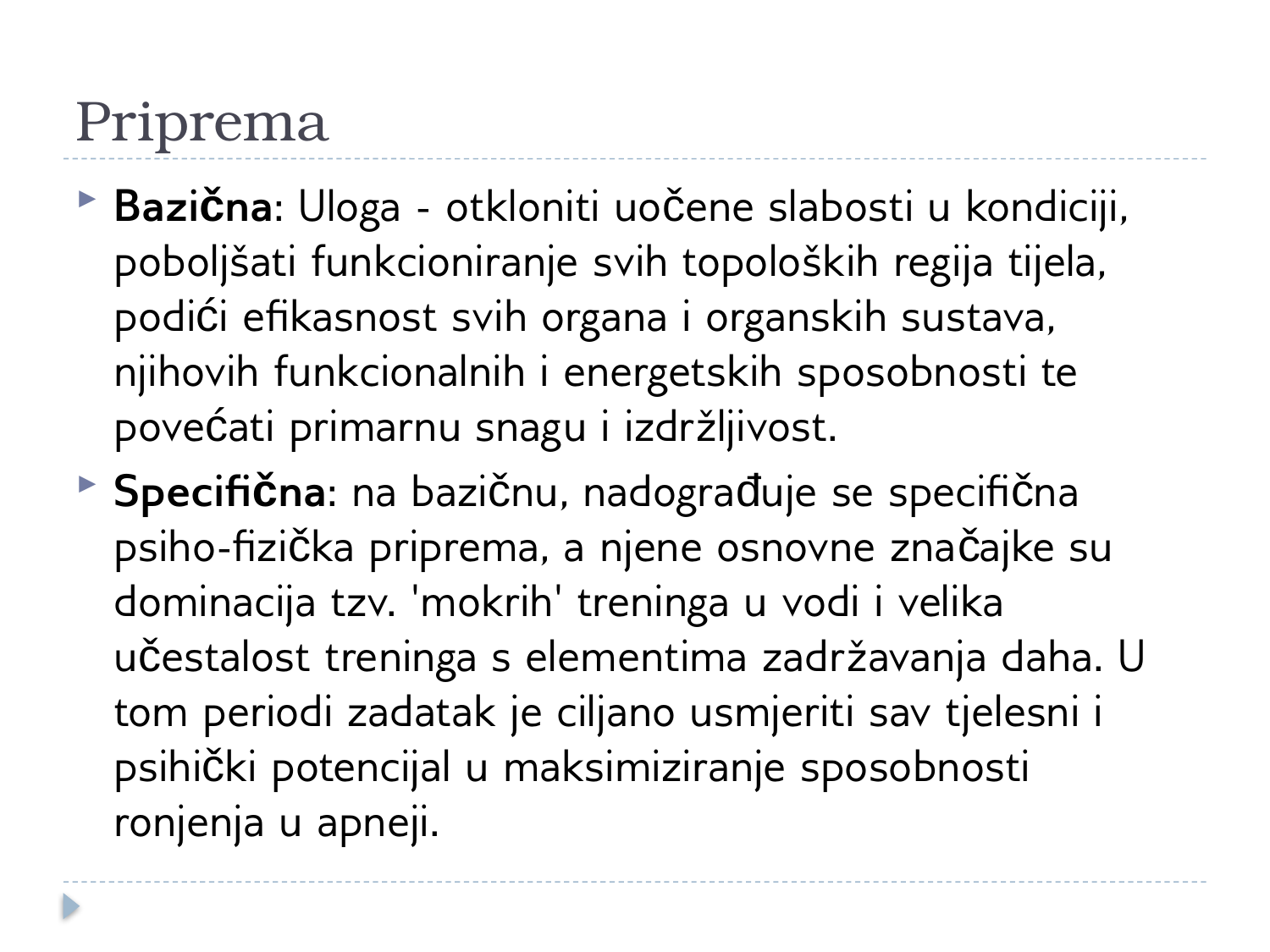

# Priprema
Bazična: Uloga - otkloniti uočene slabosti u kondiciji, poboljšati funkcioniranje svih topoloških regija tijela, podići efikasnost svih organa i organskih sustava, njihovih funkcionalnih i energetskih sposobnosti te povećati primarnu snagu i izdržljivost.
Specifična: na bazičnu, nadograđuje se specifična psiho-fizička priprema, a njene osnovne značajke su dominacija tzv. 'mokrih' treninga u vodi i velika učestalost treninga s elementima zadržavanja daha. U tom periodi zadatak je ciljano usmjeriti sav tjelesni i psihički potencijal u maksimiziranje sposobnosti ronjenja u apneji.